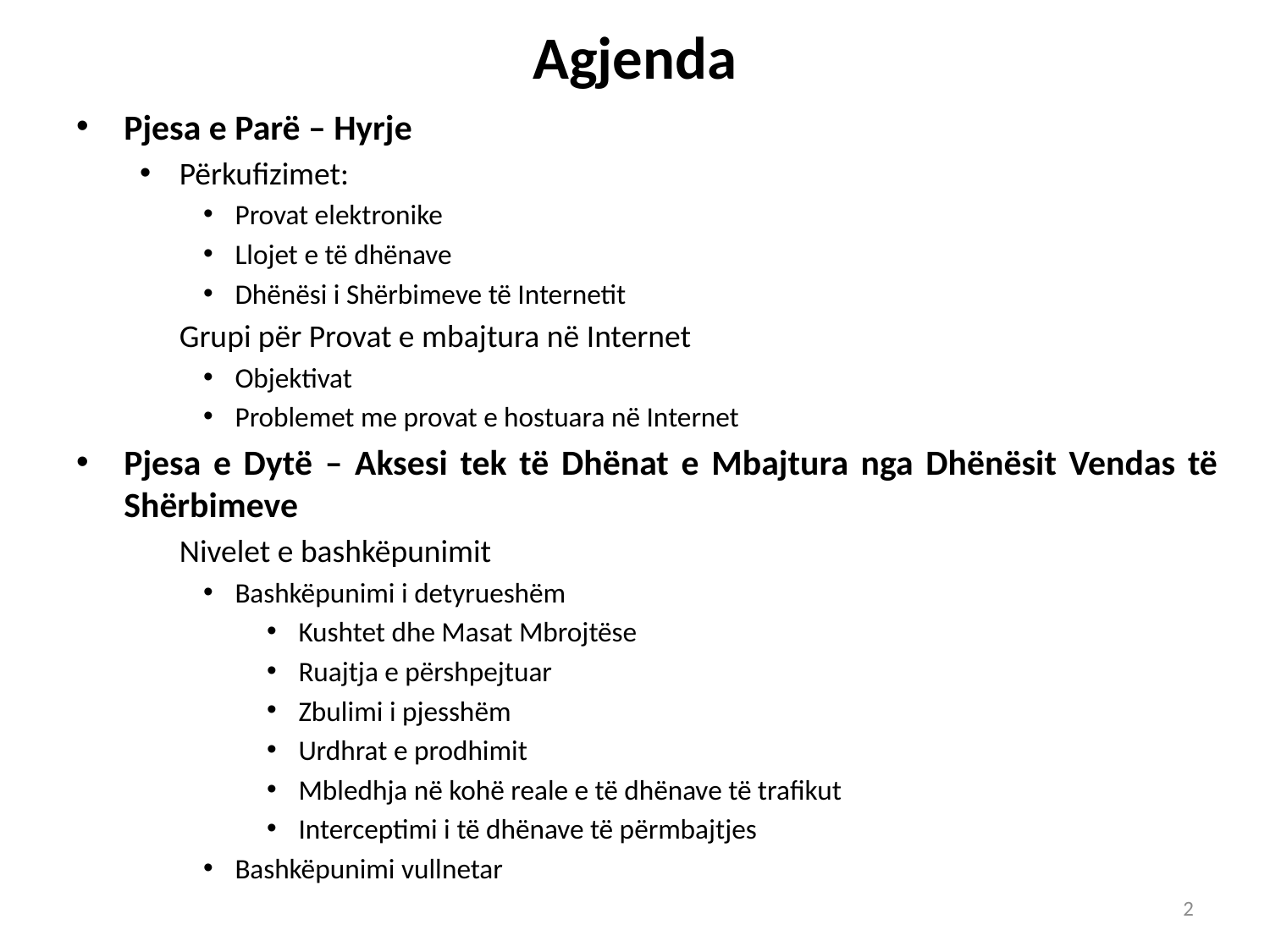

# Agjenda
Pjesa e Parë – Hyrje
Përkufizimet:
Provat elektronike
Llojet e të dhënave
Dhënësi i Shërbimeve të Internetit
Grupi për Provat e mbajtura në Internet
Objektivat
Problemet me provat e hostuara në Internet
Pjesa e Dytë – Aksesi tek të Dhënat e Mbajtura nga Dhënësit Vendas të Shërbimeve
Nivelet e bashkëpunimit
Bashkëpunimi i detyrueshëm
Kushtet dhe Masat Mbrojtëse
Ruajtja e përshpejtuar
Zbulimi i pjesshëm
Urdhrat e prodhimit
Mbledhja në kohë reale e të dhënave të trafikut
Interceptimi i të dhënave të përmbajtjes
Bashkëpunimi vullnetar
2